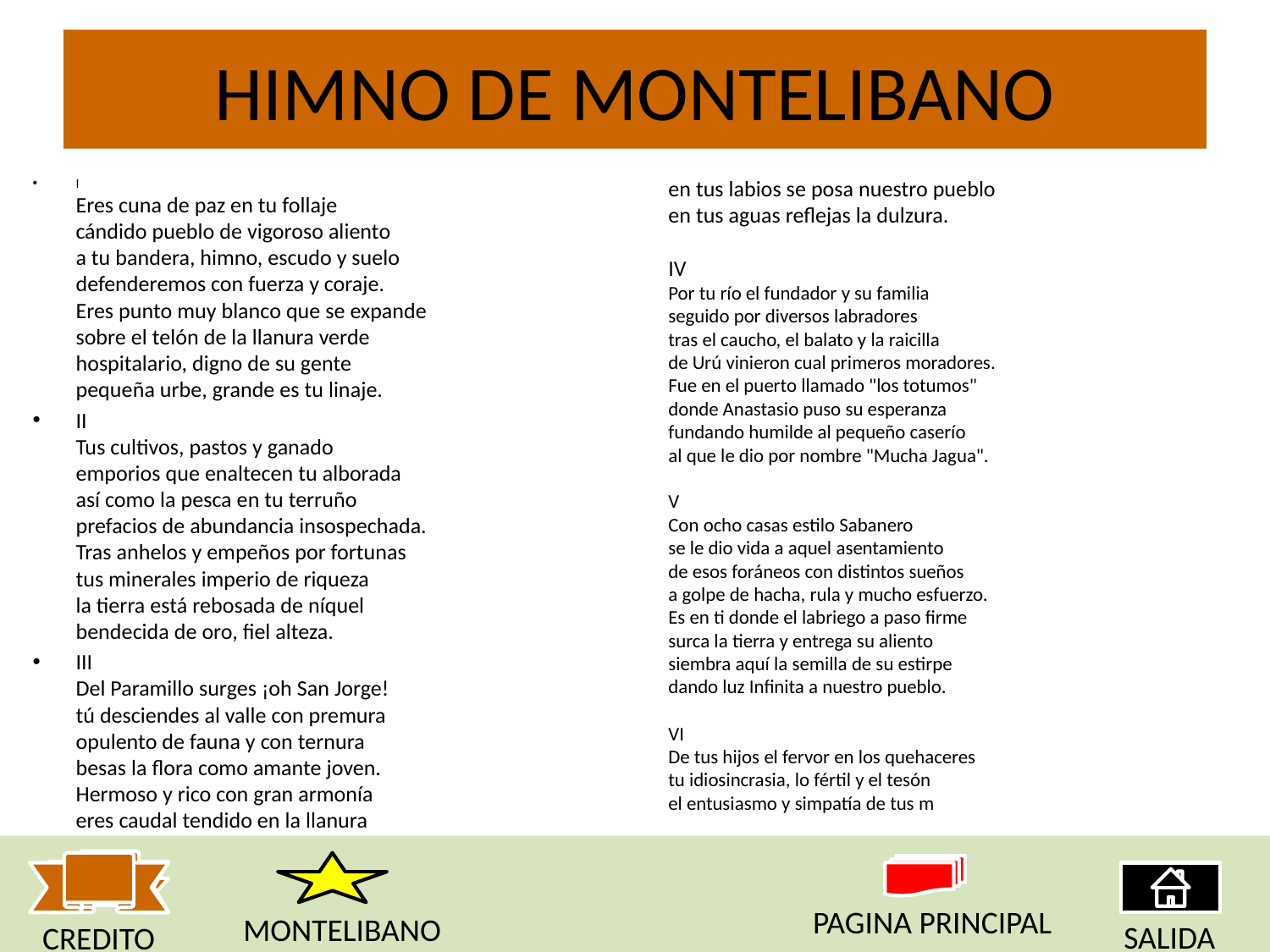

# HIMNO DE MONTELIBANO
I
Eres cuna de paz en tu follaje
cándido pueblo de vigoroso aliento
a tu bandera, himno, escudo y suelo
defenderemos con fuerza y coraje.
Eres punto muy blanco que se expande
sobre el telón de la llanura verde
hospitalario, digno de su gente
pequeña urbe, grande es tu linaje.
II
Tus cultivos, pastos y ganado
emporios que enaltecen tu alborada
así como la pesca en tu terruño
prefacios de abundancia insospechada.
Tras anhelos y empeños por fortunas
tus minerales imperio de riqueza
la tierra está rebosada de níquel
bendecida de oro, fiel alteza.
III
Del Paramillo surges ¡oh San Jorge!
tú desciendes al valle con premura
opulento de fauna y con ternura
besas la flora como amante joven.
Hermoso y rico con gran armonía
eres caudal tendido en la llanura
en tus labios se posa nuestro pueblo
en tus aguas reflejas la dulzura.
IV
Por tu río el fundador y su familia
seguido por diversos labradores
tras el caucho, el balato y la raicilla
de Urú vinieron cual primeros moradores.
Fue en el puerto llamado "los totumos"
donde Anastasio puso su esperanza
fundando humilde al pequeño caserío
al que le dio por nombre "Mucha Jagua".
V
Con ocho casas estilo Sabanero
se le dio vida a aquel asentamiento
de esos foráneos con distintos sueños
a golpe de hacha, rula y mucho esfuerzo.
Es en ti donde el labriego a paso firme
surca la tierra y entrega su aliento
siembra aquí la semilla de su estirpe
dando luz Infinita a nuestro pueblo.
VI
De tus hijos el fervor en los quehaceres
tu idiosincrasia, lo fértil y el tesón
el entusiasmo y simpatía de tus m

PAGINA PRINCIPAL
MONTELIBANO
SALIDA
CREDITO